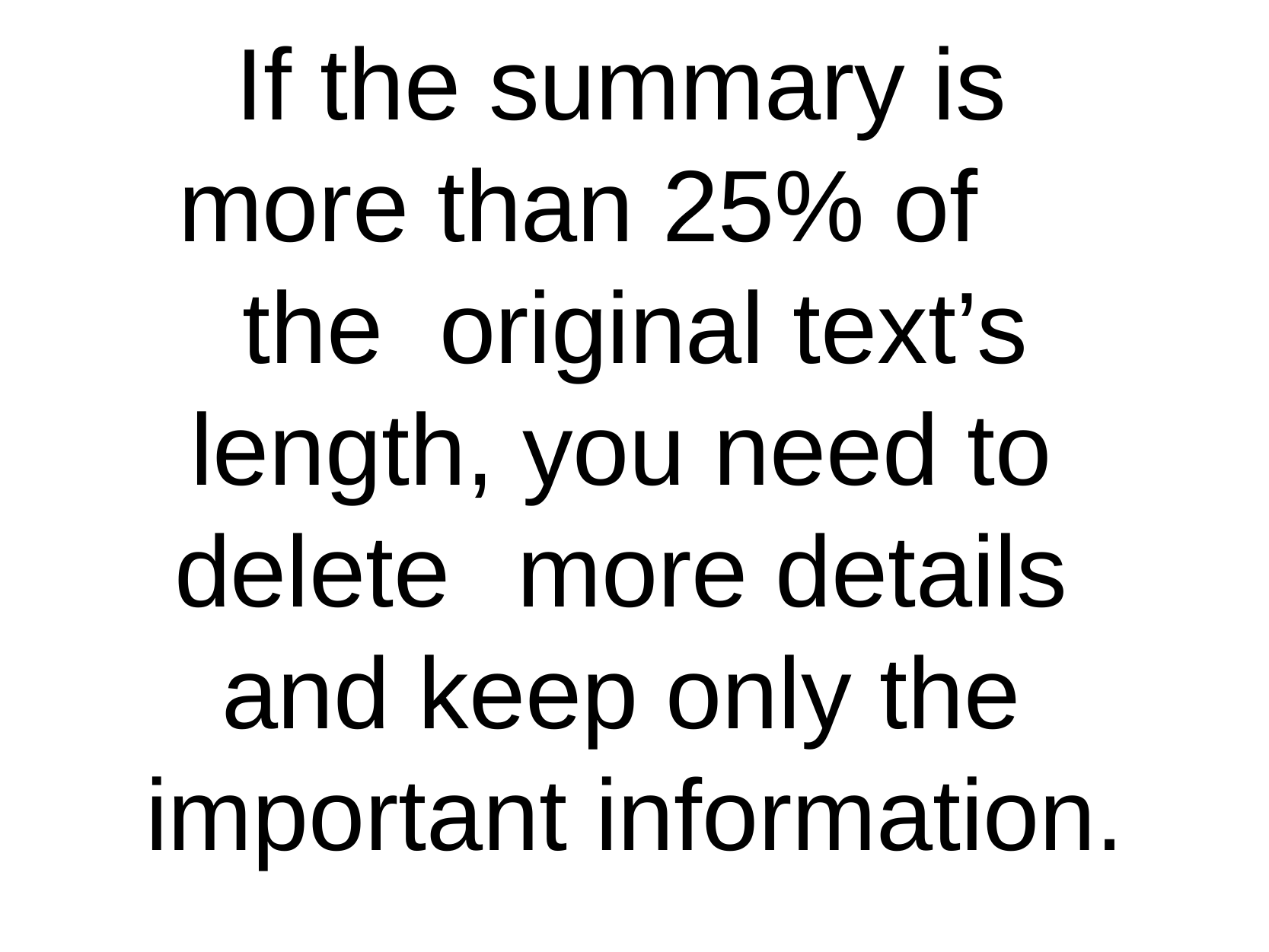

If the summary is  more than 25% of	the  original text’s
length, you need to  delete	more details  and keep only the  important information.